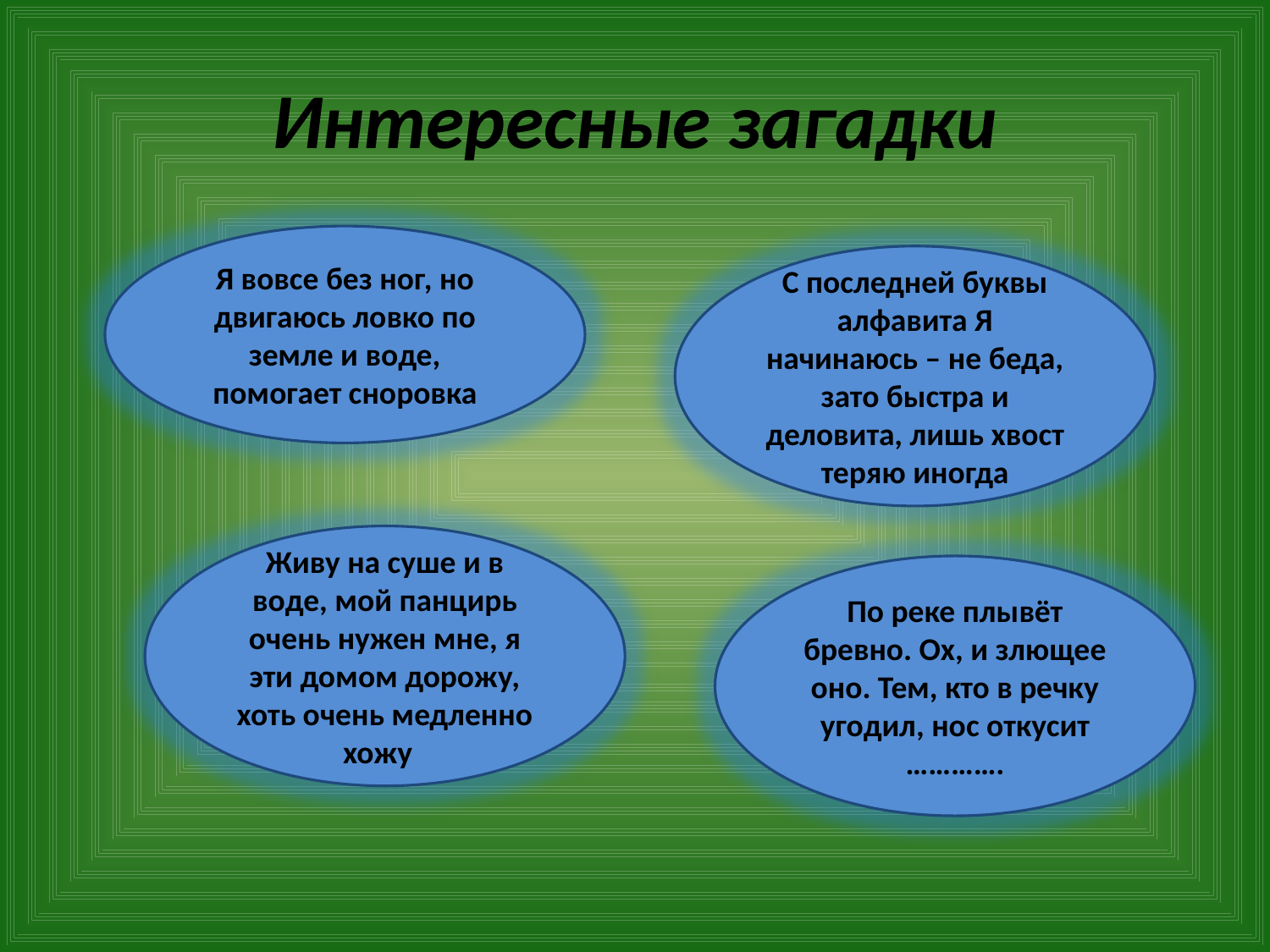

# Интересные загадки
Я вовсе без ног, но двигаюсь ловко по земле и воде, помогает сноровка
С последней буквы алфавита Я начинаюсь – не беда, зато быстра и деловита, лишь хвост теряю иногда
Живу на суше и в воде, мой панцирь очень нужен мне, я эти домом дорожу, хоть очень медленно хожу
По реке плывёт бревно. Ох, и злющее оно. Тем, кто в речку угодил, нос откусит ………….